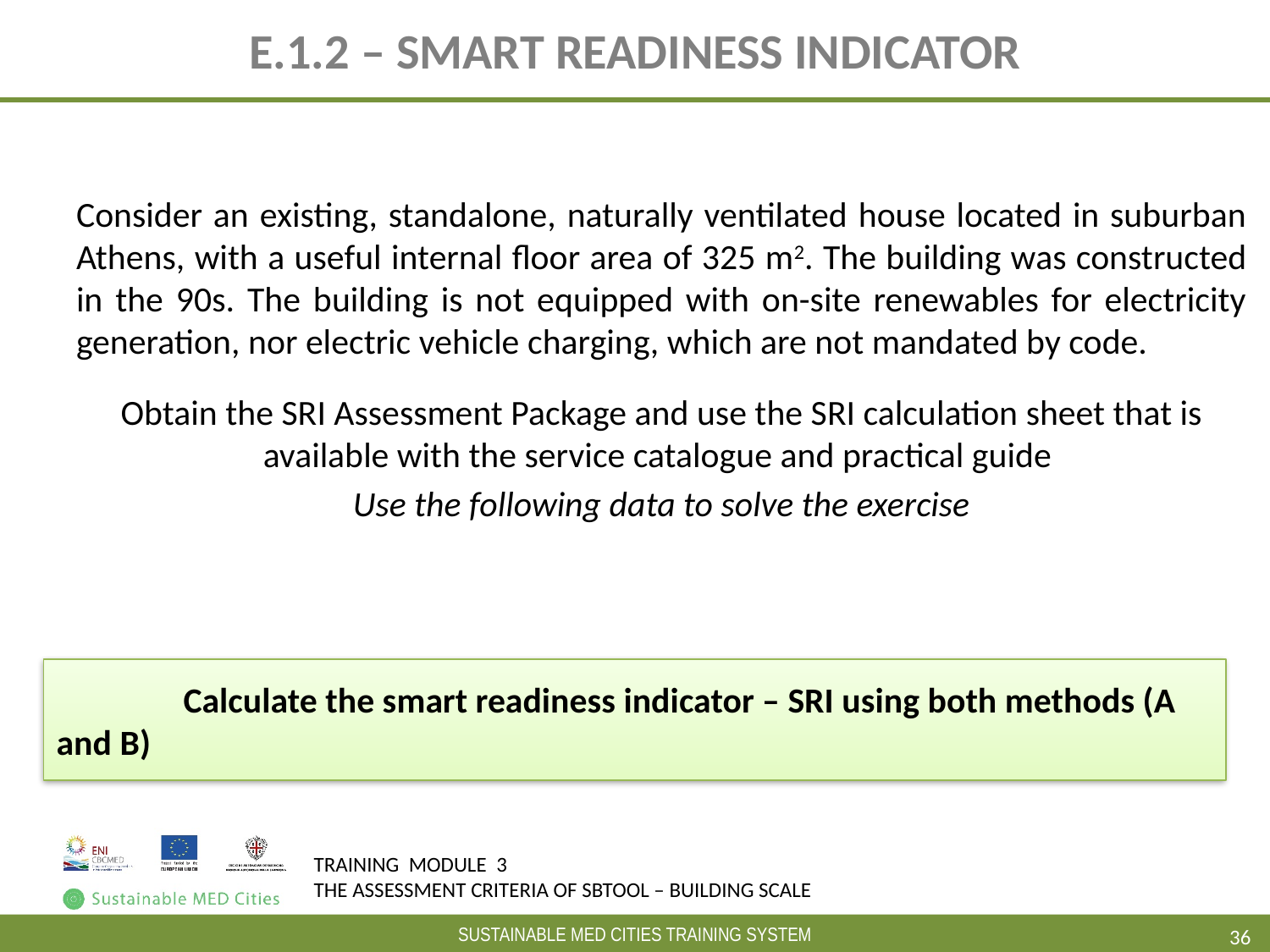

# E.1.2 – SMART READINESS INDICATOR

Consider an existing, standalone, naturally ventilated house located in suburban Athens, with a useful internal floor area of 325 m2. The building was constructed in the 90s. The building is not equipped with on-site renewables for electricity generation, nor electric vehicle charging, which are not mandated by code.
Obtain the SRI Assessment Package and use the SRI calculation sheet that is available with the service catalogue and practical guide
Use the following data to solve the exercise

	Calculate the smart readiness indicator – SRI using both methods (A 	and B)
36